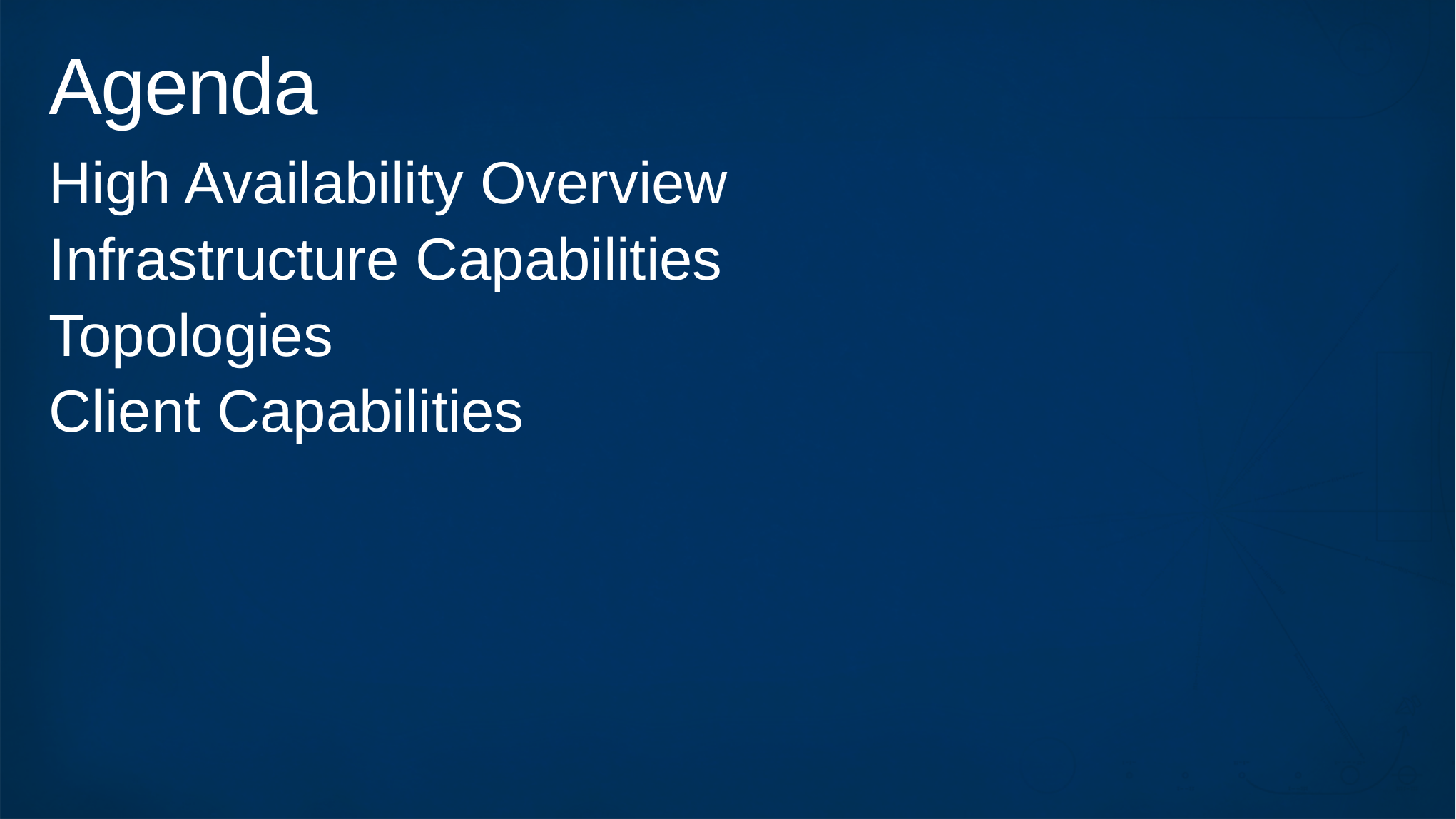

# Agenda
High Availability Overview
Infrastructure Capabilities
Topologies
Client Capabilities